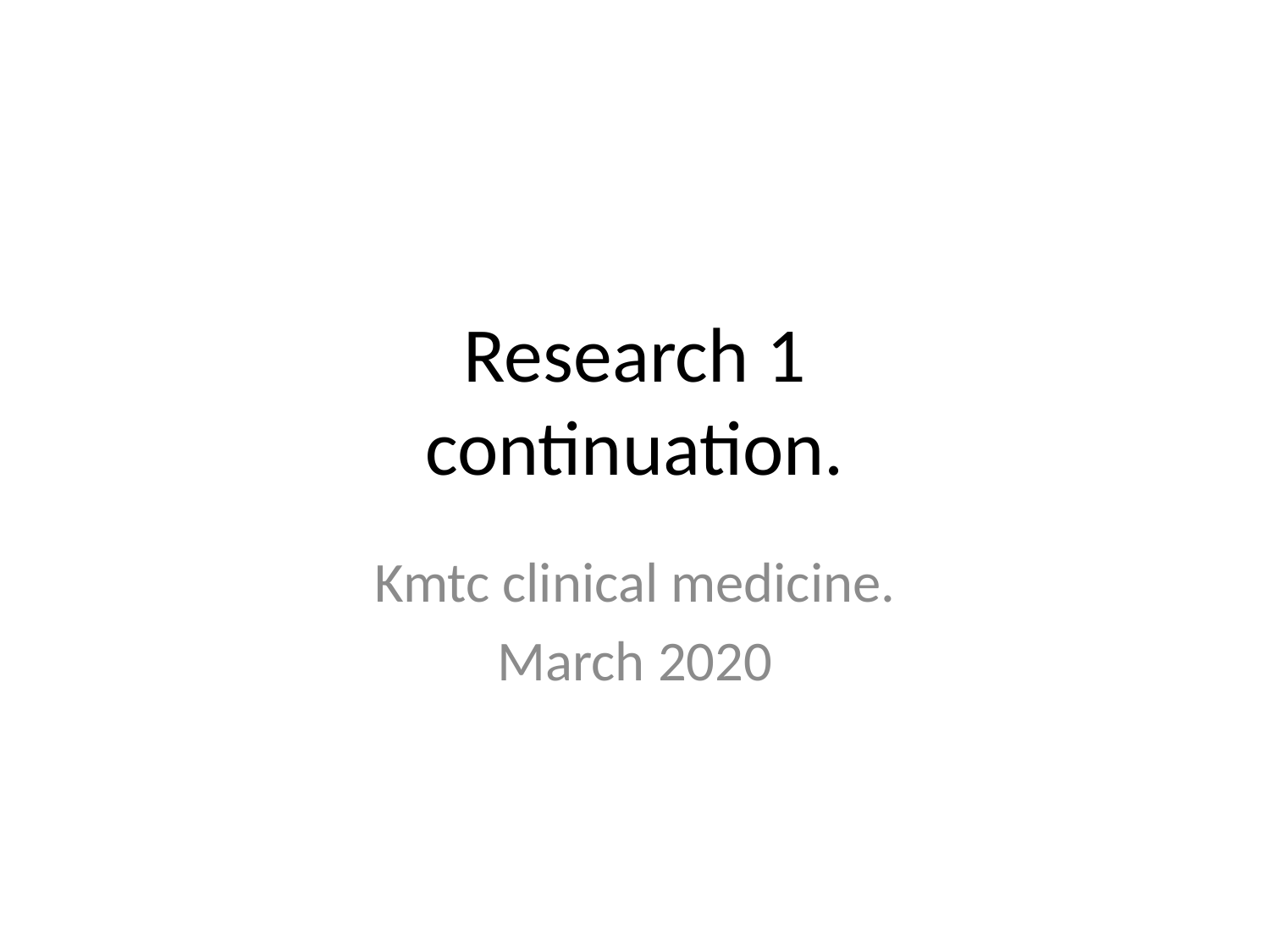

# Research 1 continuation.
Kmtc clinical medicine.
March 2020